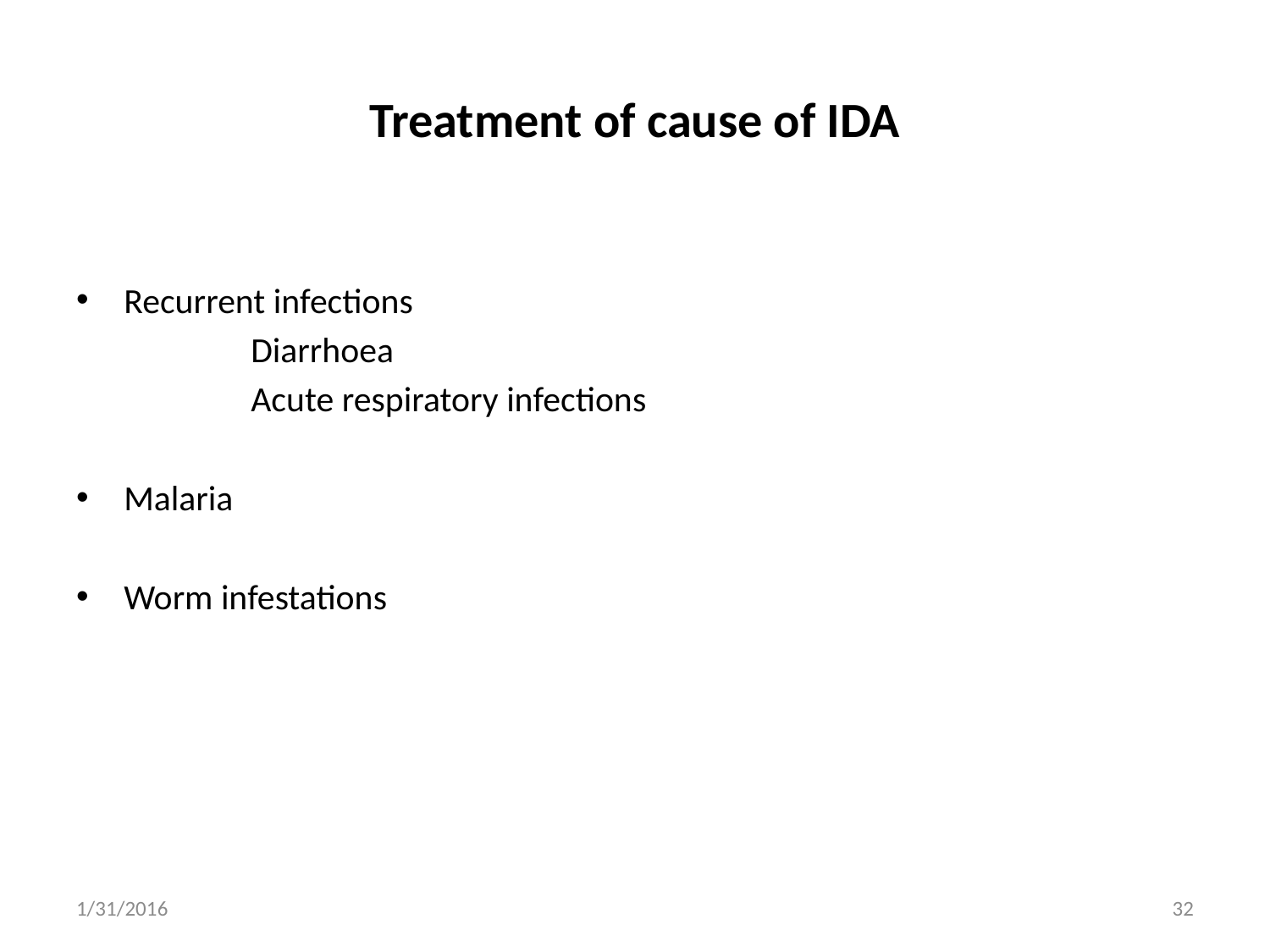

# Treatment of cause of IDA

Recurrent infections
		Diarrhoea
		Acute respiratory infections

Malaria

Worm infestations
1/31/2016
32